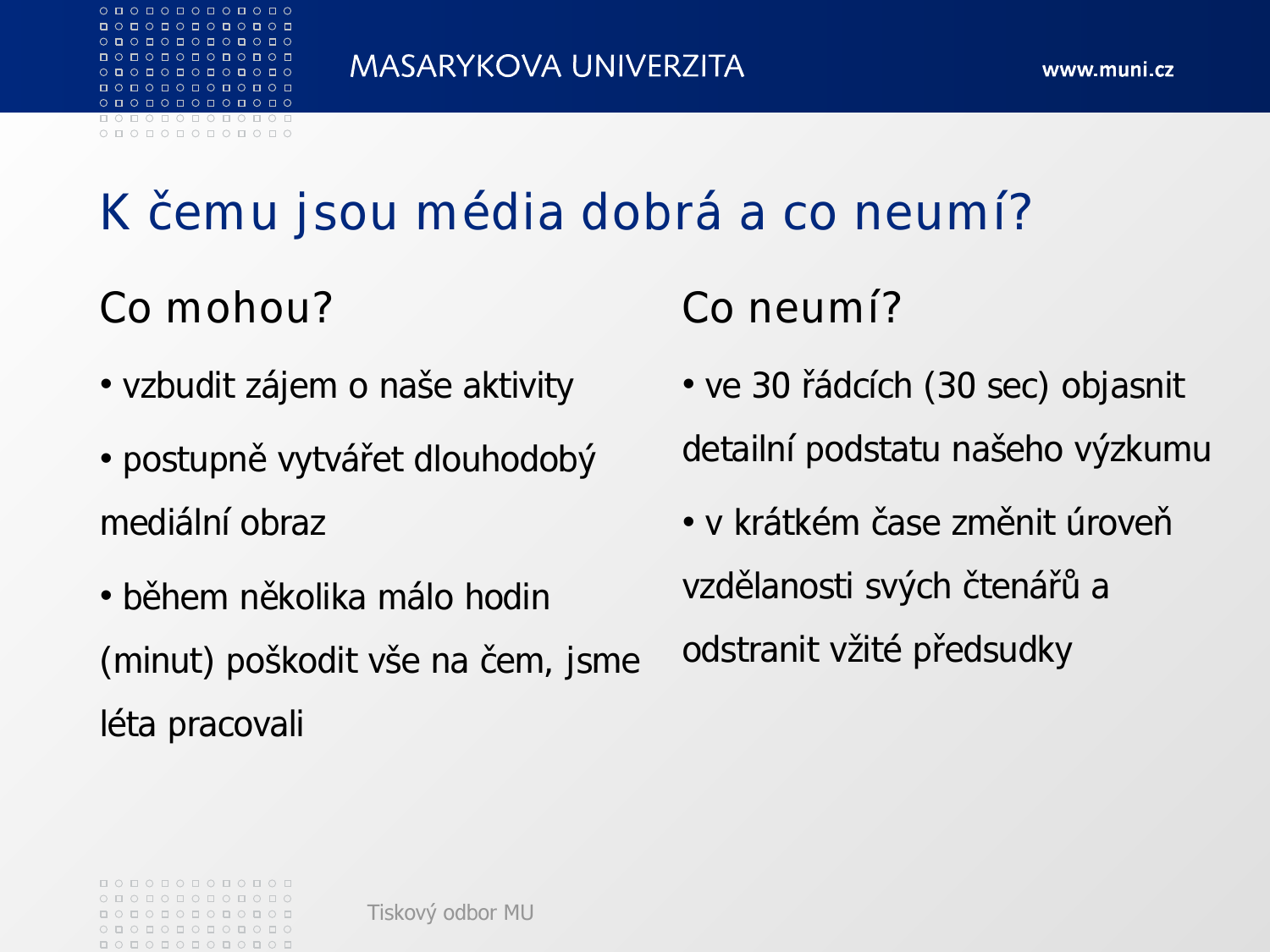

# K čemu jsou média dobrá a co neumí?
Co mohou?
 vzbudit zájem o naše aktivity
 postupně vytvářet dlouhodobý mediální obraz
 během několika málo hodin (minut) poškodit vše na čem, jsme léta pracovali
Co neumí?
 ve 30 řádcích (30 sec) objasnit detailní podstatu našeho výzkumu
 v krátkém čase změnit úroveň vzdělanosti svých čtenářů a odstranit vžité předsudky
Tiskový odbor MU